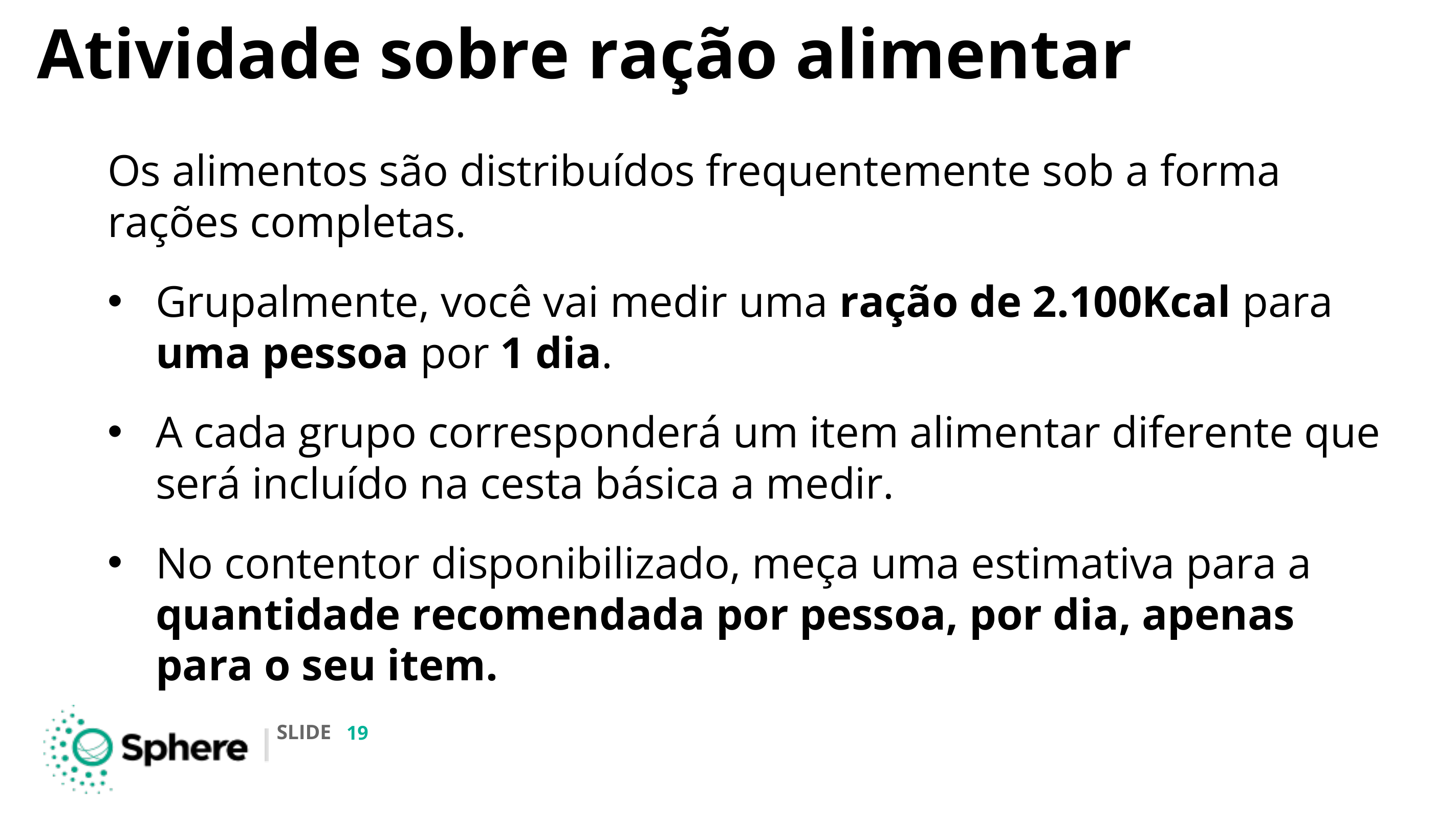

# Atividade sobre ração alimentar
Os alimentos são distribuídos frequentemente sob a forma rações completas.
Grupalmente, você vai medir uma ração de 2.100Kcal para uma pessoa por 1 dia.
A cada grupo corresponderá um item alimentar diferente que será incluído na cesta básica a medir.
No contentor disponibilizado, meça uma estimativa para a quantidade recomendada por pessoa, por dia, apenas para o seu item.
19